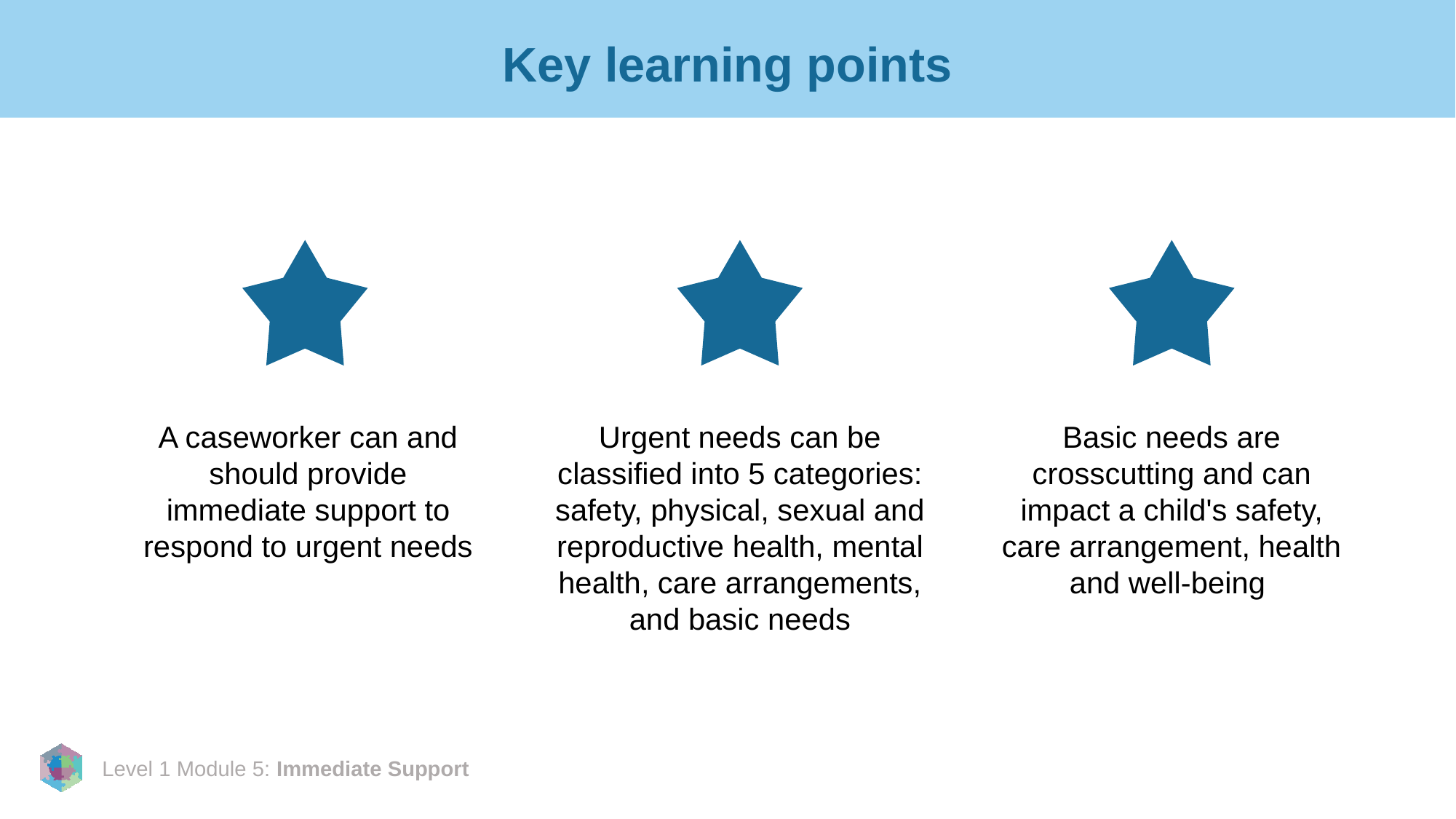

# Key learning points

Basic needs are crosscutting and can impact a child's safety, care arrangement, health and well-being
A caseworker can and should provide immediate support to respond to urgent needs
Urgent needs can be classified into 5 categories: safety, physical, sexual and reproductive health, mental health, care arrangements, and basic needs